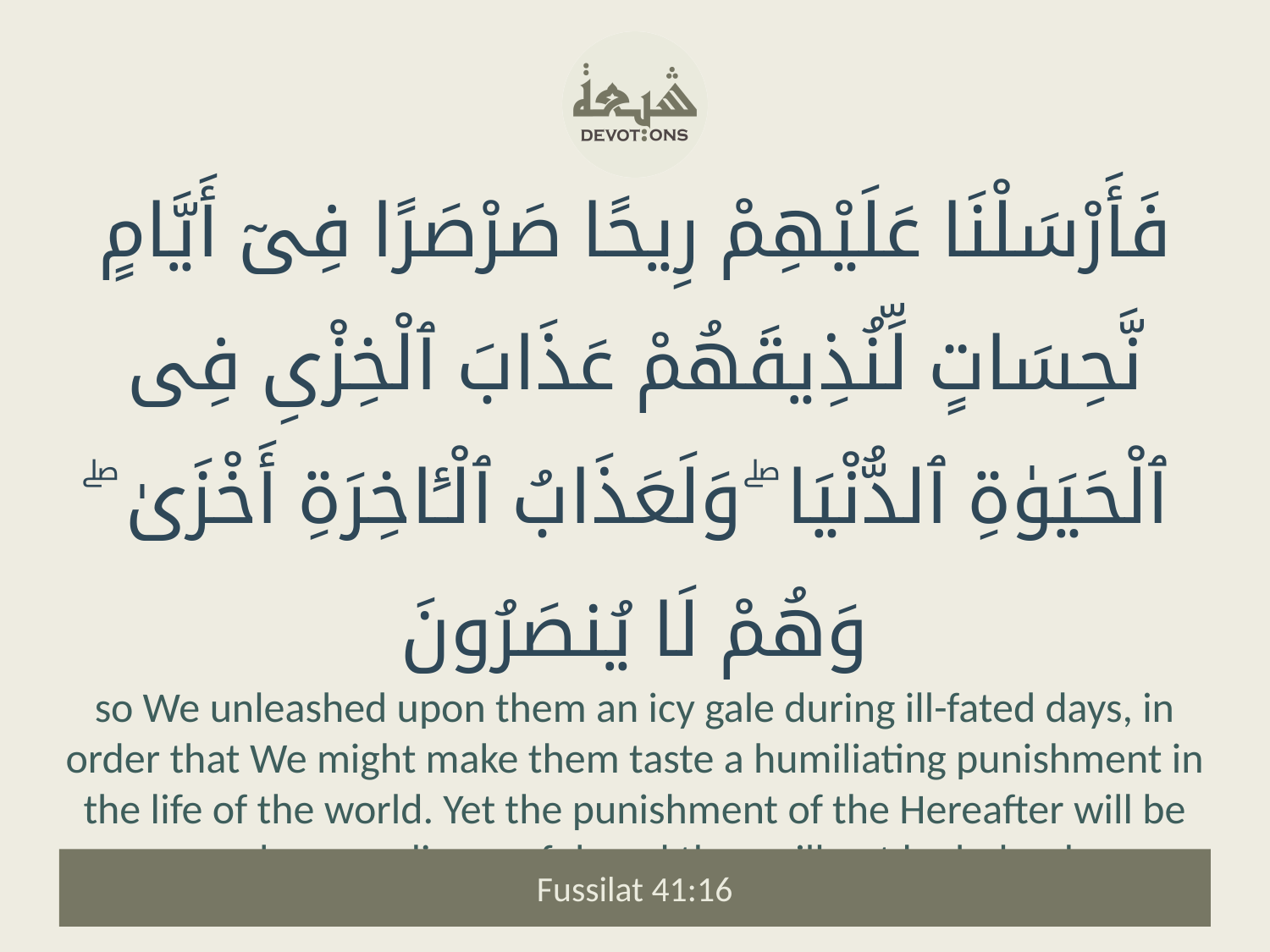

فَأَرْسَلْنَا عَلَيْهِمْ رِيحًا صَرْصَرًا فِىٓ أَيَّامٍ نَّحِسَاتٍ لِّنُذِيقَهُمْ عَذَابَ ٱلْخِزْىِ فِى ٱلْحَيَوٰةِ ٱلدُّنْيَا ۖ وَلَعَذَابُ ٱلْـَٔاخِرَةِ أَخْزَىٰ ۖ وَهُمْ لَا يُنصَرُونَ
so We unleashed upon them an icy gale during ill-fated days, in order that We might make them taste a humiliating punishment in the life of the world. Yet the punishment of the Hereafter will be surely more disgraceful, and they will not be helped.
Fussilat 41:16